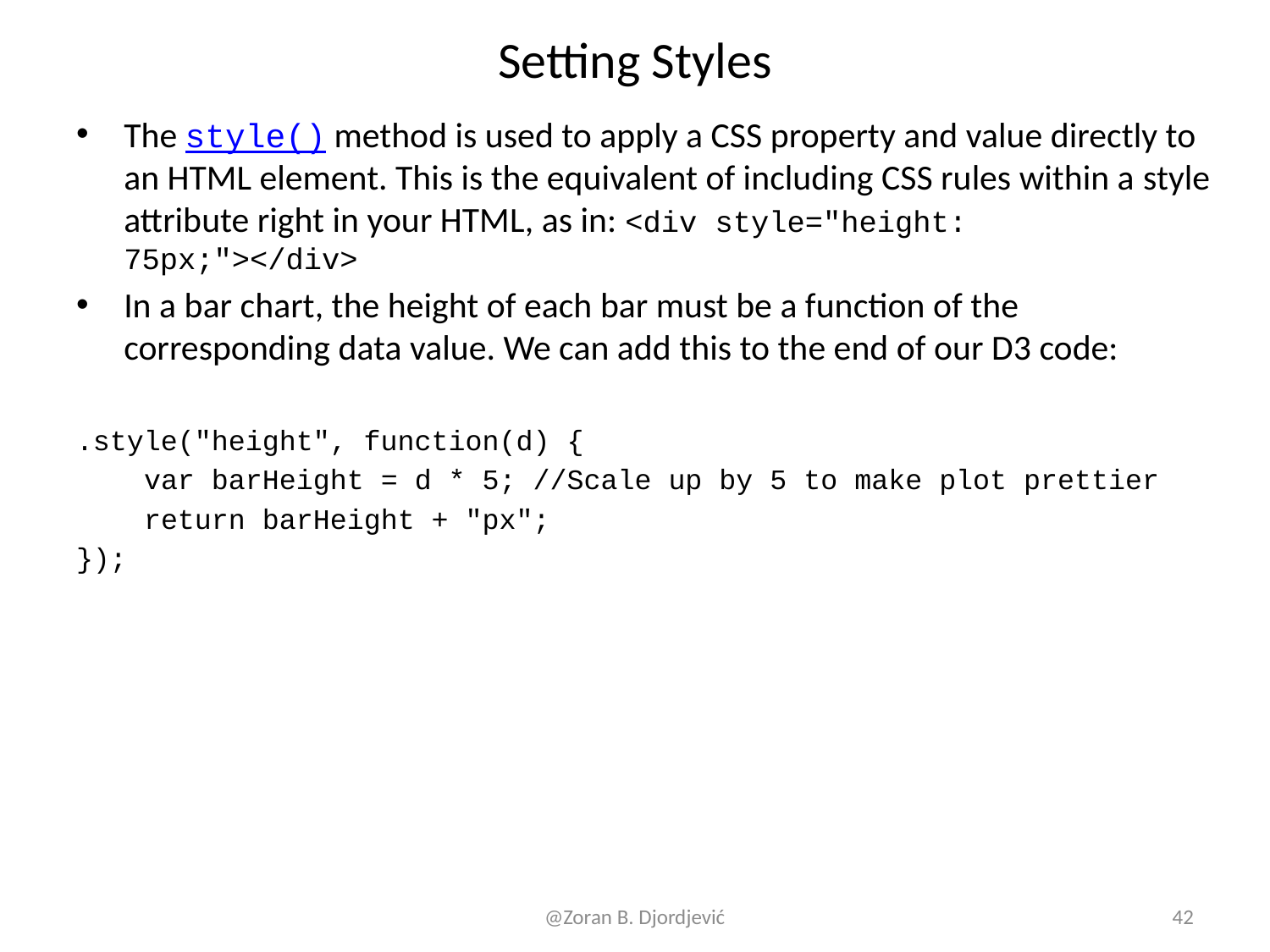

# Setting Styles
The style() method is used to apply a CSS property and value directly to an HTML element. This is the equivalent of including CSS rules within a style attribute right in your HTML, as in: <div style="height: 75px;"></div>
In a bar chart, the height of each bar must be a function of the corresponding data value. We can add this to the end of our D3 code:

.style("height", function(d) {
    var barHeight = d * 5; //Scale up by 5 to make plot prettier
    return barHeight + "px";
});

@Zoran B. Djordjević
42